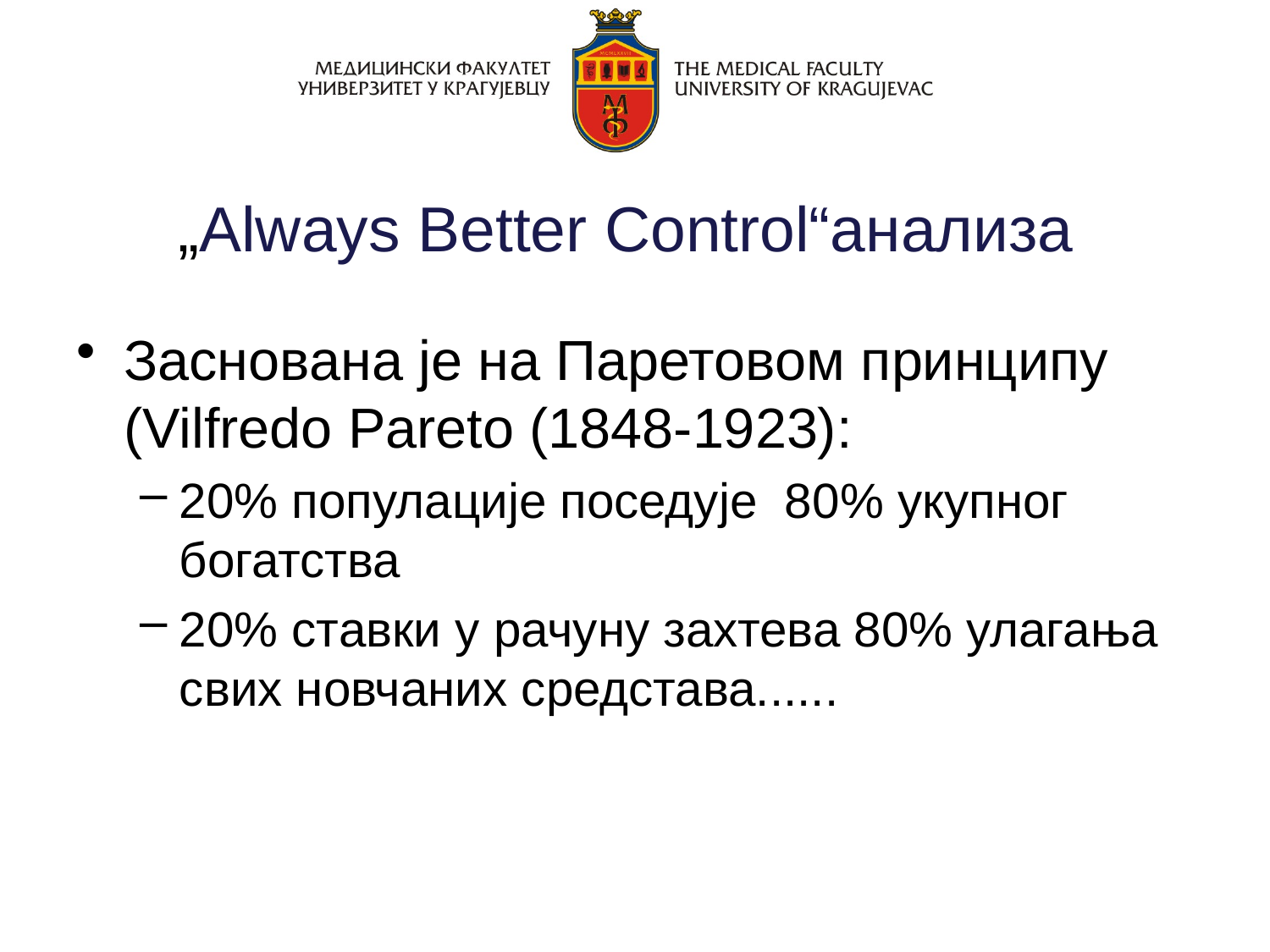

# „Always Better Control“анализа
Заснована је на Паретовом принципу (Vilfredo Pareto (1848-1923):
20% популације поседује  80% укупног богатства
20% ставки у рачуну захтева 80% улагања свих новчаних средстава......